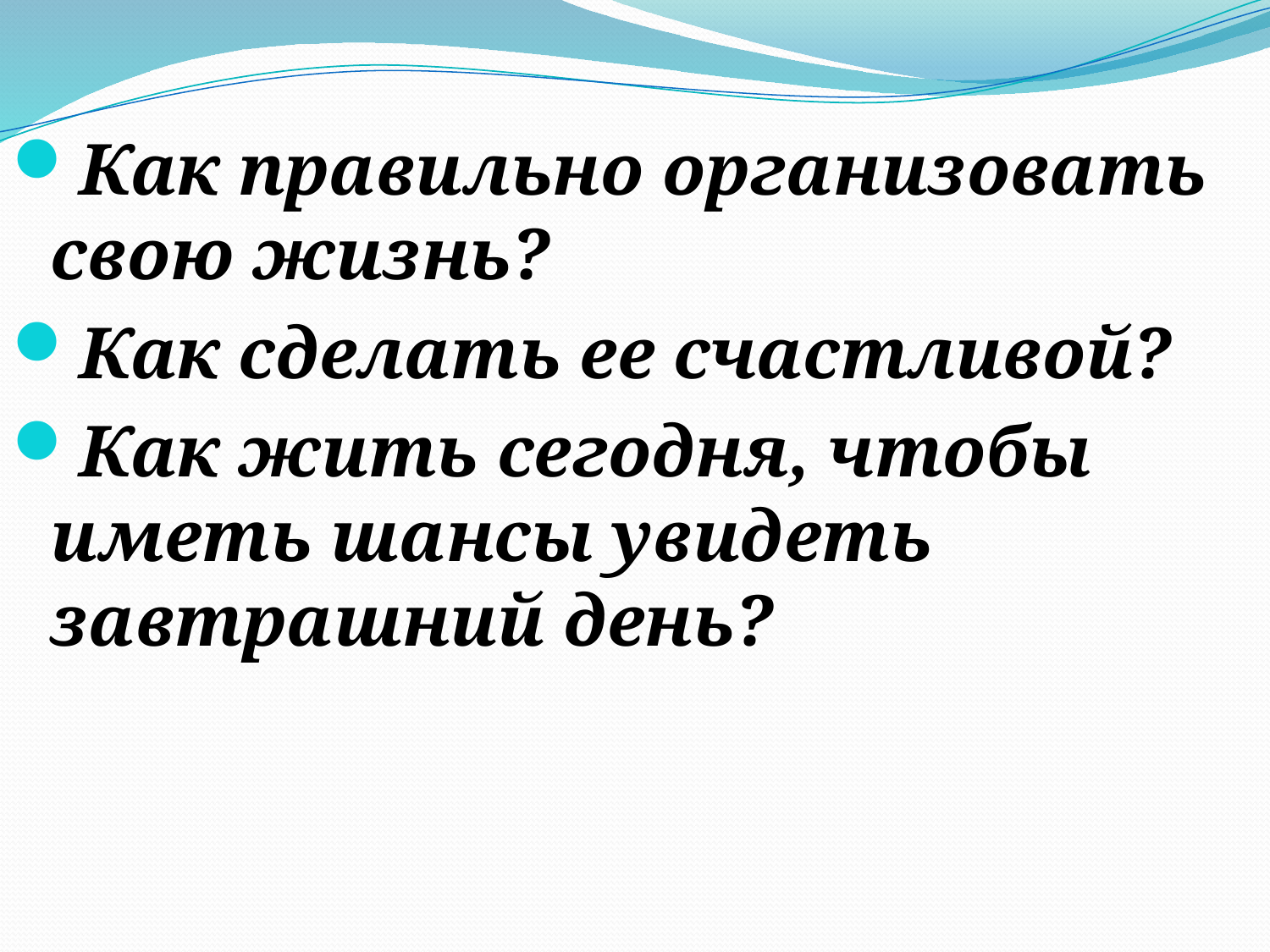

Как правильно организовать свою жизнь?
Как сделать ее счастливой?
Как жить сегодня, чтобы иметь шансы увидеть завтрашний день?

#